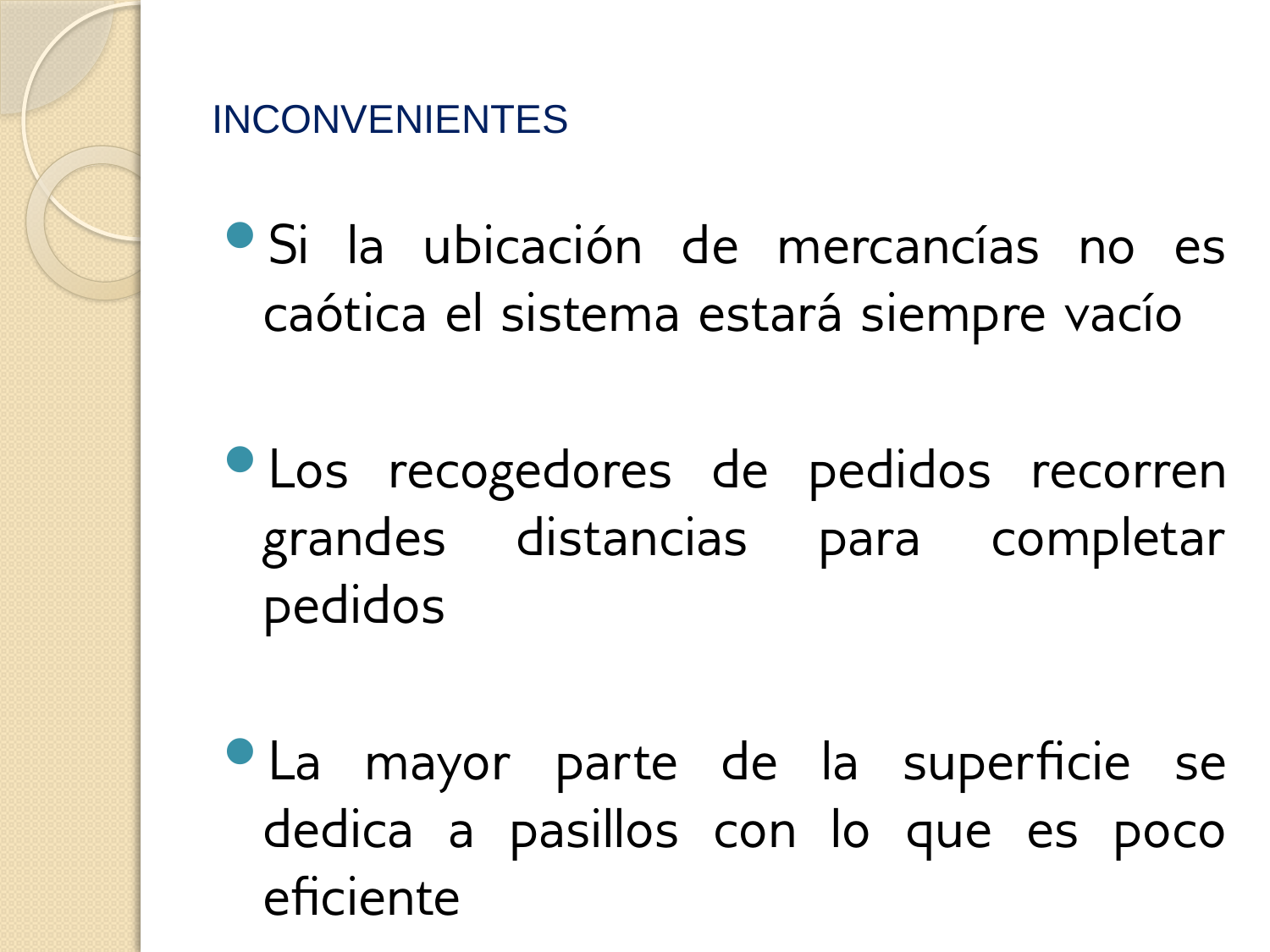

# INCONVENIENTES
Si la ubicación de mercancías no es caótica el sistema estará siempre vacío

Los recogedores de pedidos recorren grandes distancias para completar pedidos

La mayor parte de la superficie se dedica a pasillos con lo que es poco eficiente